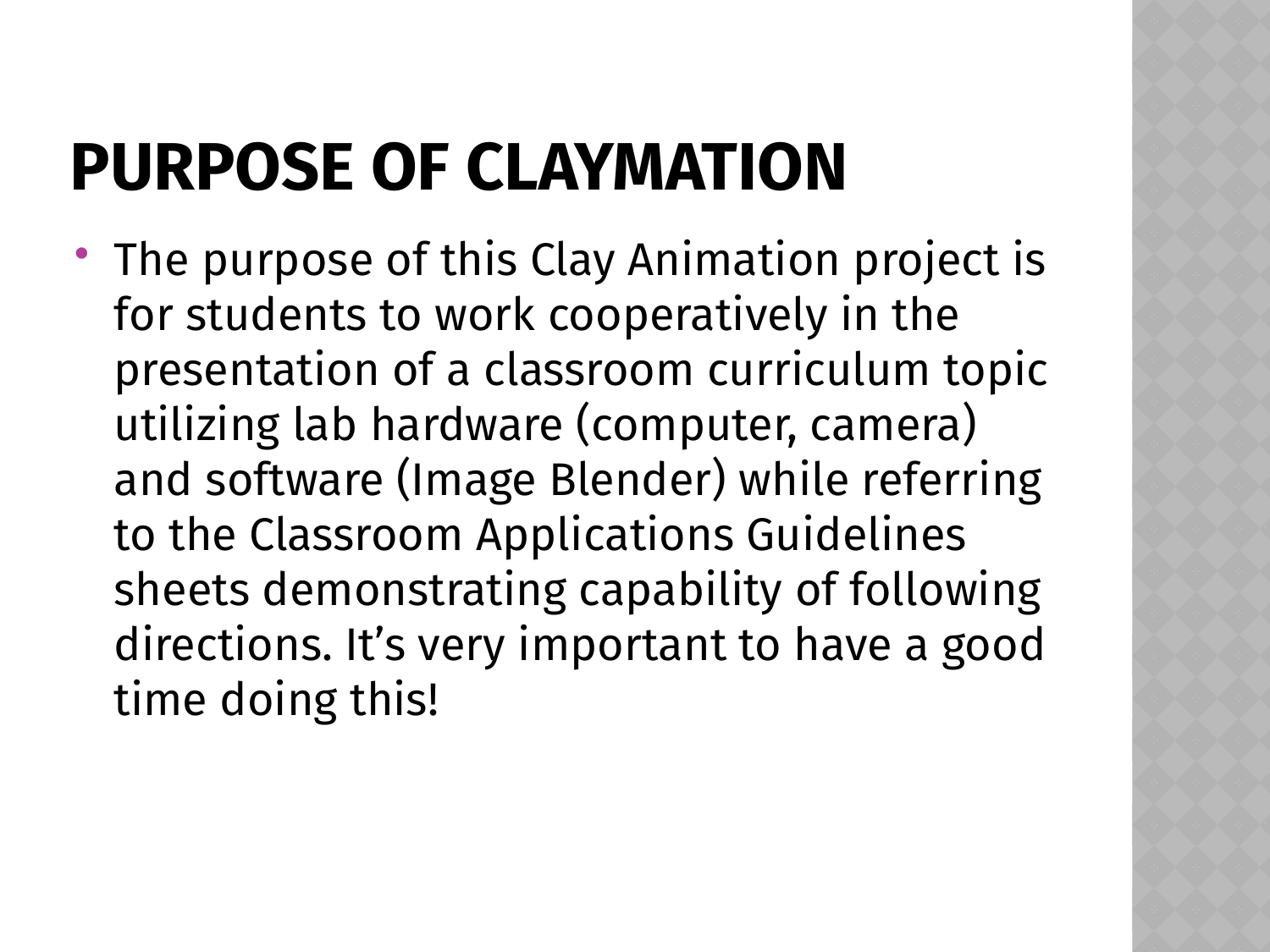

# Purpose of Claymation
The purpose of this Clay Animation project is for students to work cooperatively in the presentation of a classroom curriculum topic utilizing lab hardware (computer, camera) and software (Image Blender) while referring to the Classroom Applications Guidelines sheets demonstrating capability of following directions. It’s very important to have a good time doing this!